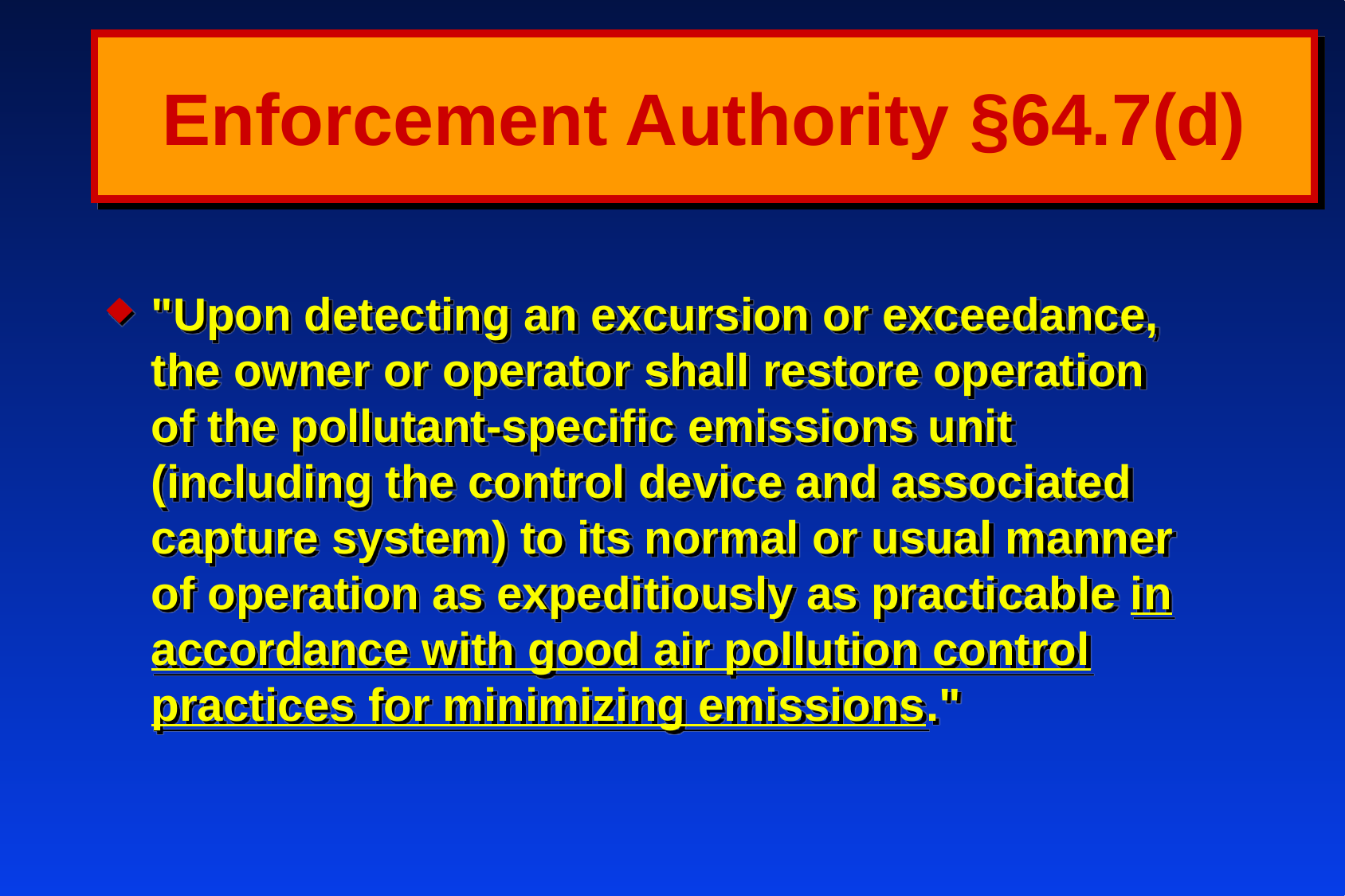

# Enforcement Authority §64.7(d)
"Upon detecting an excursion or exceedance, the owner or operator shall restore operation of the pollutant-specific emissions unit (including the control device and associated capture system) to its normal or usual manner of operation as expeditiously as practicable in accordance with good air pollution control practices for minimizing emissions."